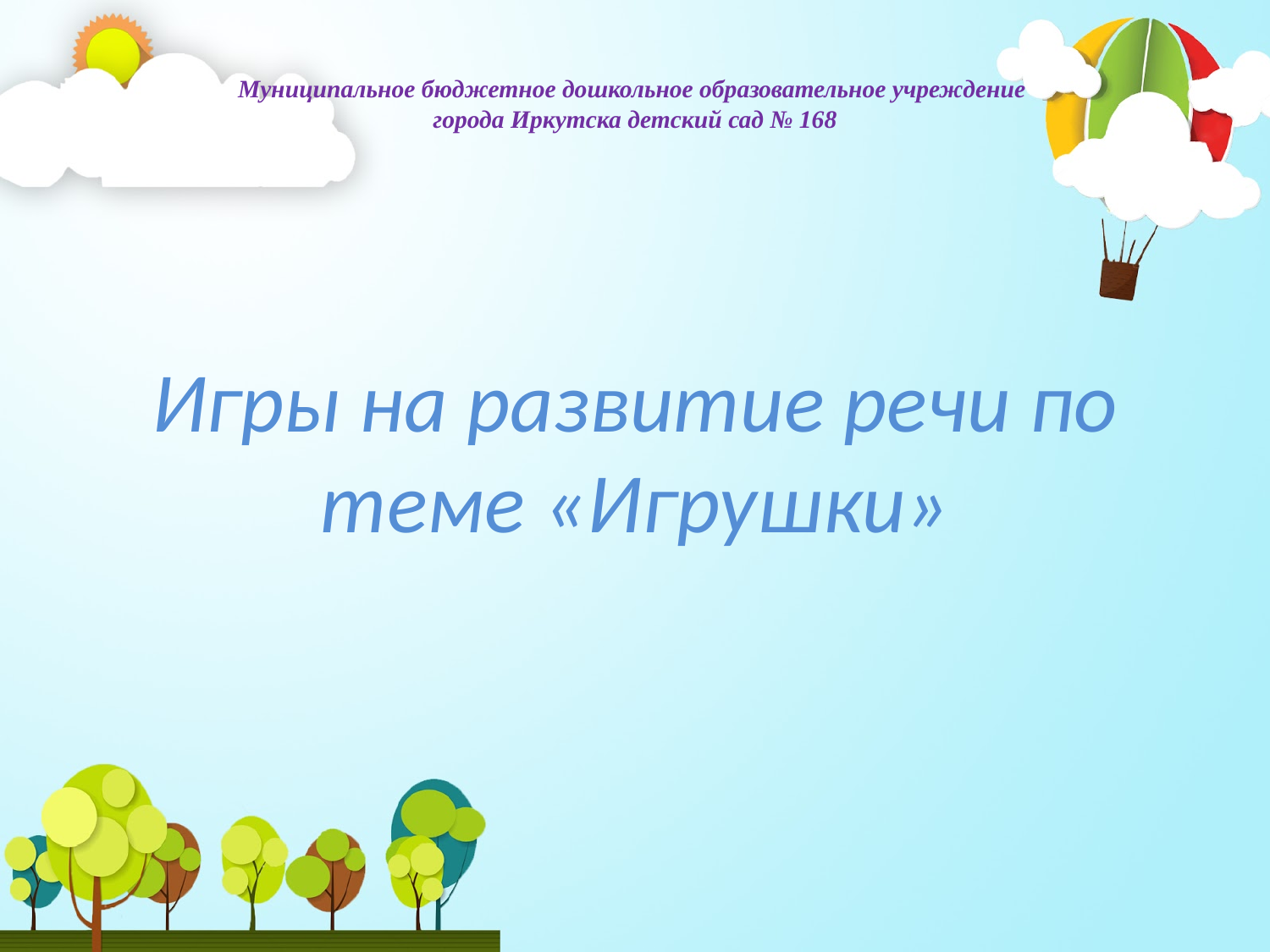

# Муниципальное бюджетное дошкольное образовательное учреждение города Иркутска детский сад № 168

Игры на развитие речи по теме «Игрушки»